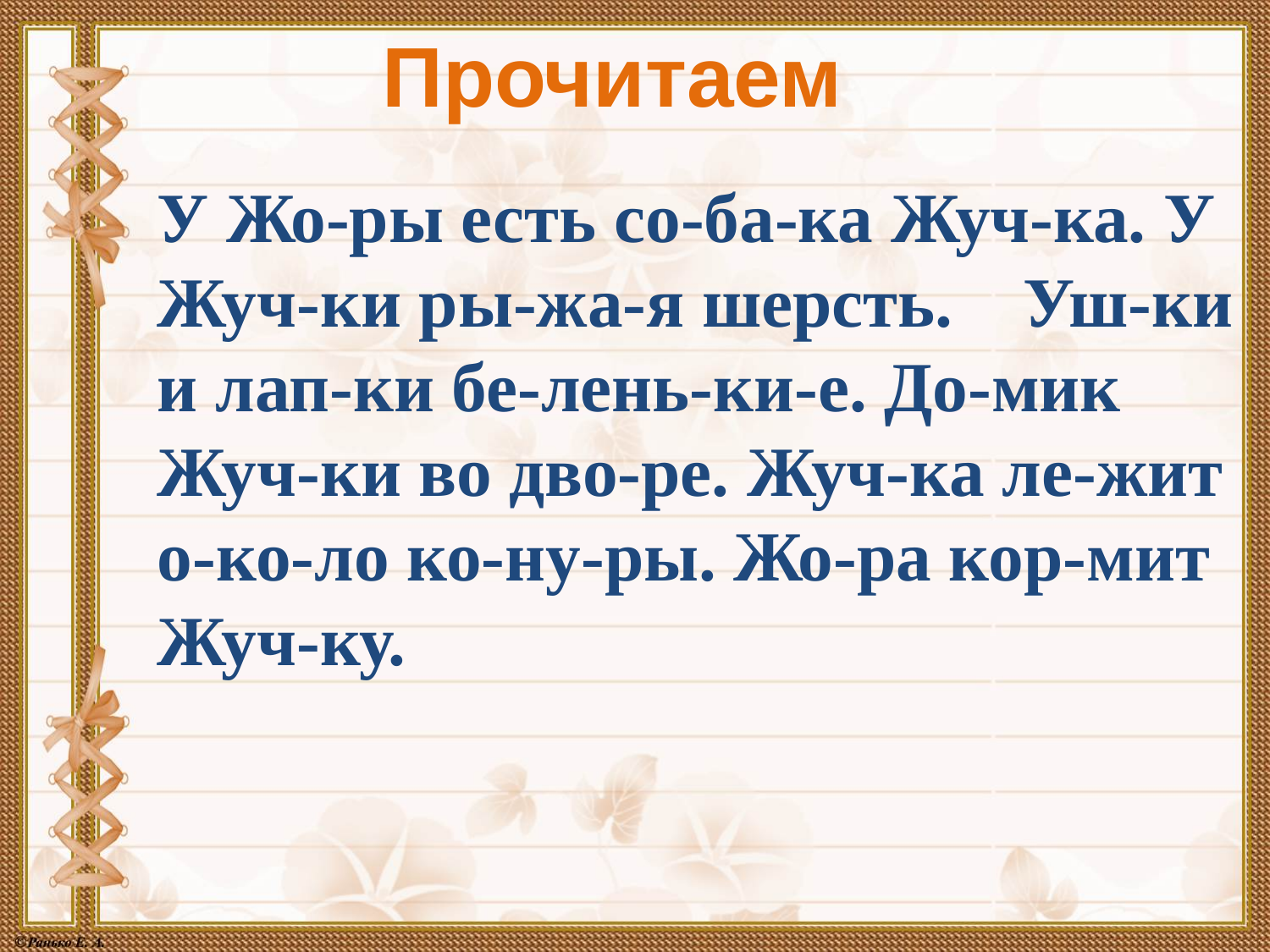

Прочитаем
У Жо-ры есть со-ба-ка Жуч-ка. У Жуч-ки ры-жа-я шерсть.    Уш-ки и лап-ки бе-лень-ки-е. До-мик Жуч-ки во дво-ре. Жуч-ка ле-жит о-ко-ло ко-ну-ры. Жо-ра кор-мит Жуч-ку.